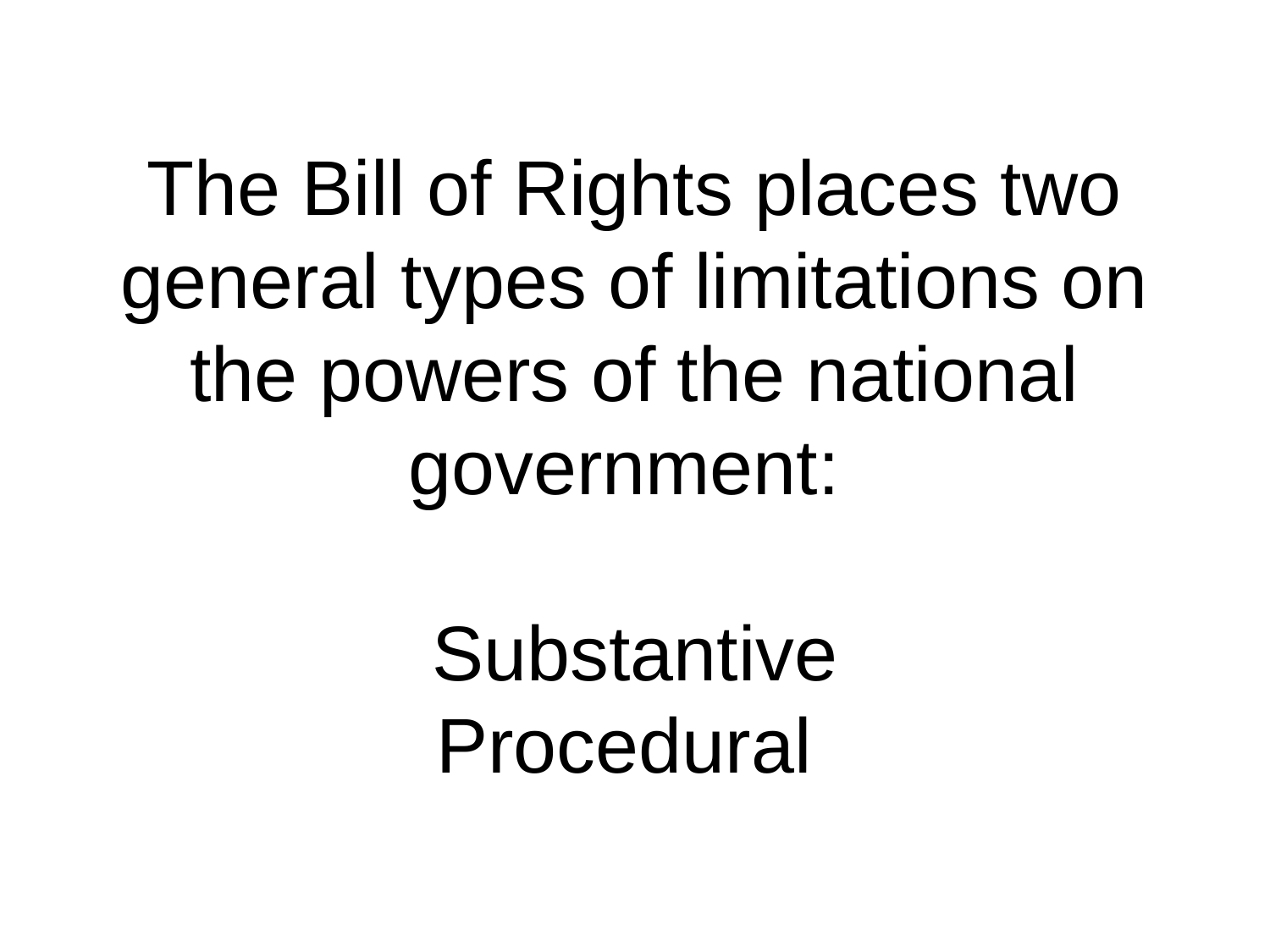

# The Bill of Rights places two general types of limitations on the powers of the national government: Substantive Procedural